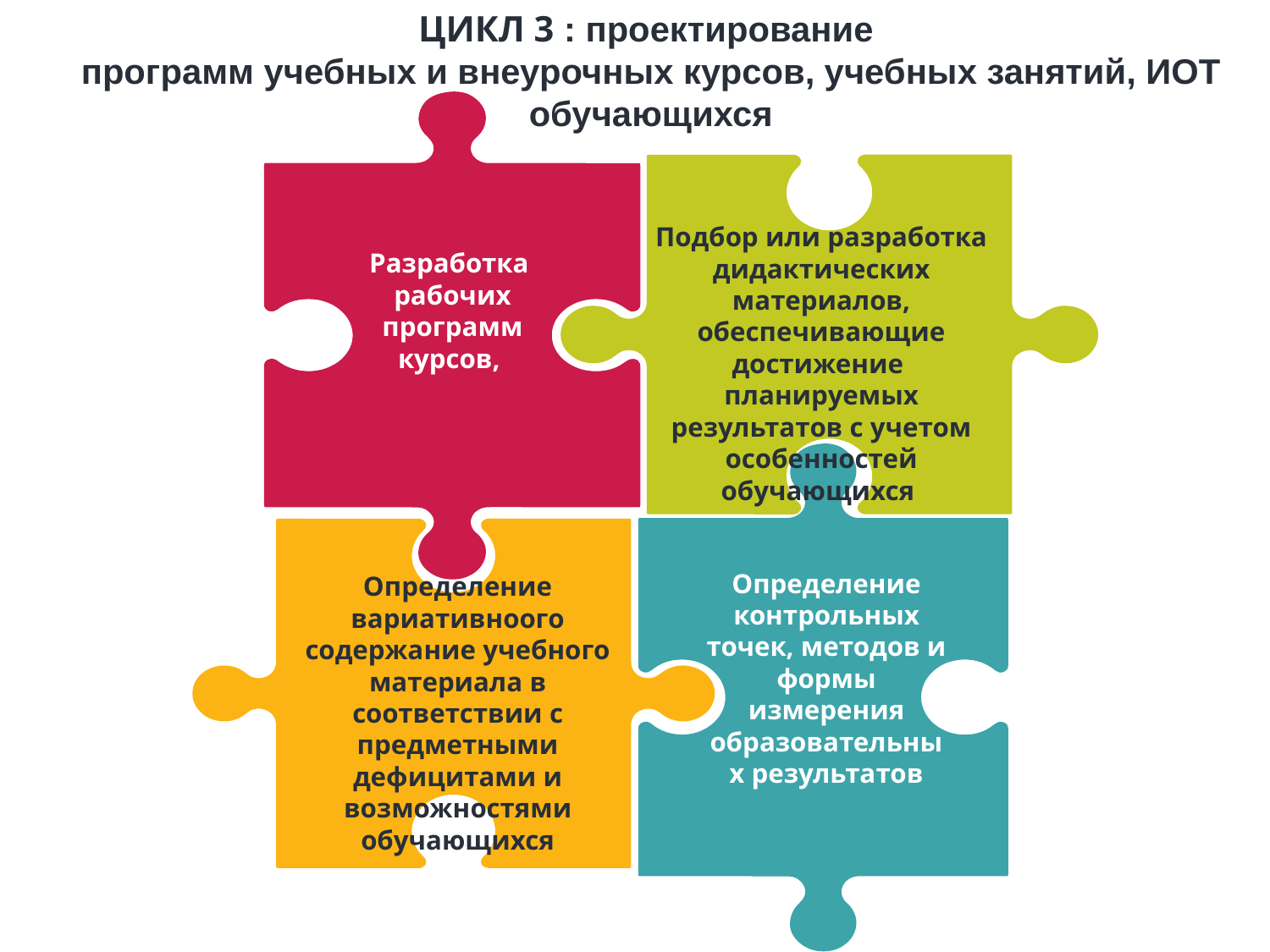

ЦИКЛ 3 : проектирование
программ учебных и внеурочных курсов, учебных занятий, ИОТ обучающихся

Подбор или разработка дидактических материалов, обеспечивающие достижение  планируемых результатов с учетом особенностей обучающихся
Разработка  рабочих программ курсов,

Определение контрольных точек, методов и формы измерения образовательных результатов
Определение вариативноого содержание учебного материала в соответствии с предметными дефицитами и возможностями обучающихся